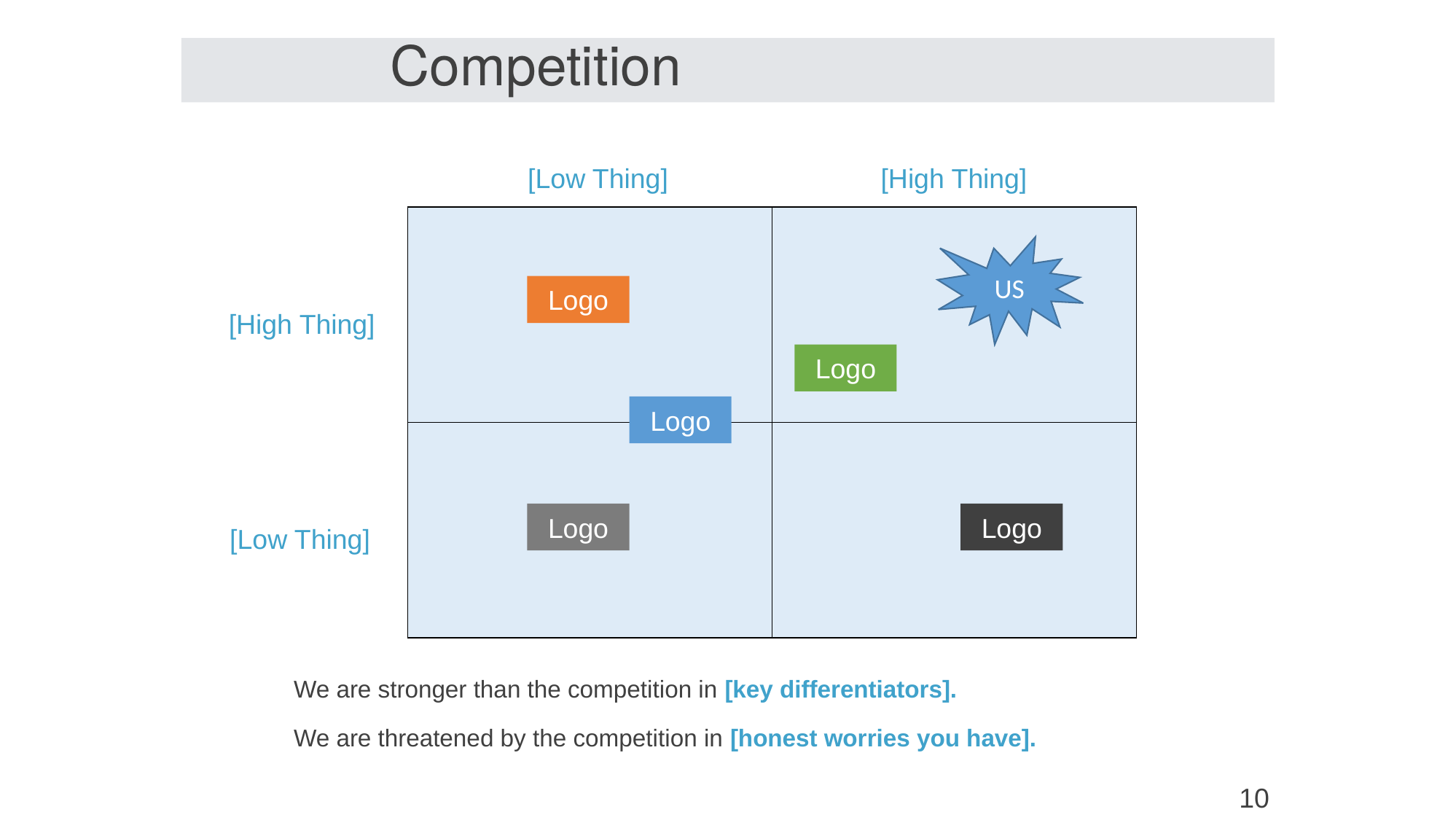

Competition
[Low Thing]
[High Thing]
|  |  |
| --- | --- |
|  |  |
US
Logo
[High Thing]
Logo
Logo
Logo
Logo
[Low Thing]
We are stronger than the competition in [key differentiators].
We are threatened by the competition in [honest worries you have].
10